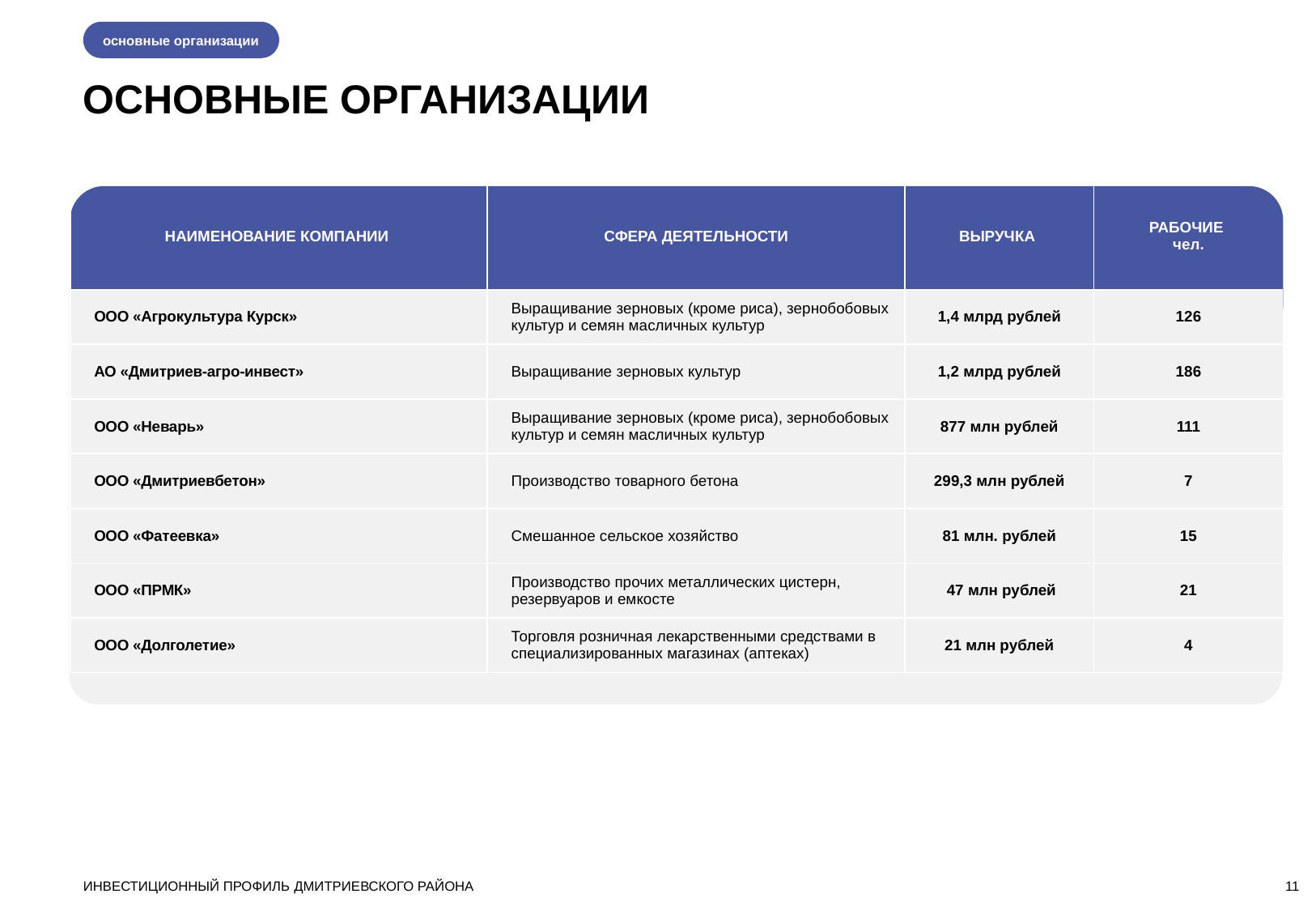

основные организации
ОСНОВНЫЕ ОРГАНИЗАЦИИ
| НАИМЕНОВАНИЕ КОМПАНИИ | СФЕРА ДЕЯТЕЛЬНОСТИ | ВЫРУЧКА | РАБОЧИЕ чел. |
| --- | --- | --- | --- |
| ООО «Агрокультура Курск» | Выращивание зерновых (кроме риса), зернобобовых культур и семян масличных культур | 1,4 млрд рублей | 126 |
| АО «Дмитриев-агро-инвест» | Выращивание зерновых культур | 1,2 млрд рублей | 186 |
| ООО «Неварь» | Выращивание зерновых (кроме риса), зернобобовых культур и семян масличных культур | 877 млн рублей | 111 |
| ООО «Дмитриевбетон» | Производство товарного бетона | 299,3 млн рублей | 7 |
| ООО «Фатеевка» | Смешанное сельское хозяйство | 81 млн. рублей | 15 |
| ООО «ПРМК» | Производство прочих металлических цистерн, резервуаров и емкосте | 47 млн рублей | 21 |
| ООО «Долголетие» | Торговля розничная лекарственными средствами в специализированных магазинах (аптеках) | 21 млн рублей | 4 |

ИНВЕСТИЦИОННЫЙ ПРОФИЛЬ ДМИТРИЕВСКОГО РАЙОНА
11